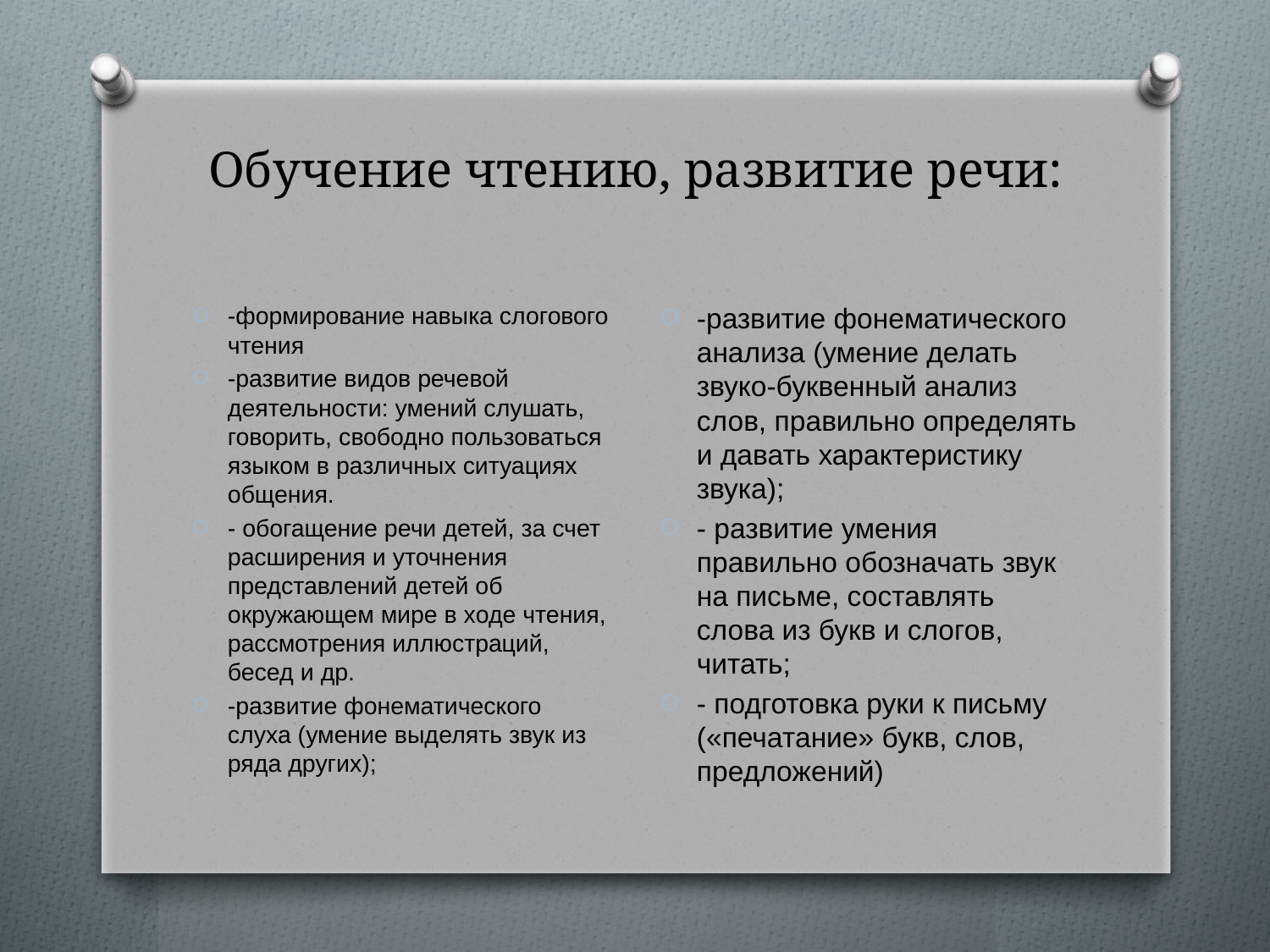

# Обучение чтению, развитие речи:
-развитие фонематического анализа (умение делать звуко-буквенный анализ слов, правильно определять и давать характеристику звука);
- развитие умения правильно обозначать звук на письме, составлять слова из букв и слогов, читать;
- подготовка руки к письму («печатание» букв, слов, предложений)

-формирование навыка слогового чтения
-развитие видов речевой деятельности: умений слушать, говорить, свободно пользоваться языком в различных ситуациях общения.
- обогащение речи детей, за счет расширения и уточнения представлений детей об окружающем мире в ходе чтения, рассмотрения иллюстраций, бесед и др.
-развитие фонематического слуха (умение выделять звук из ряда других);